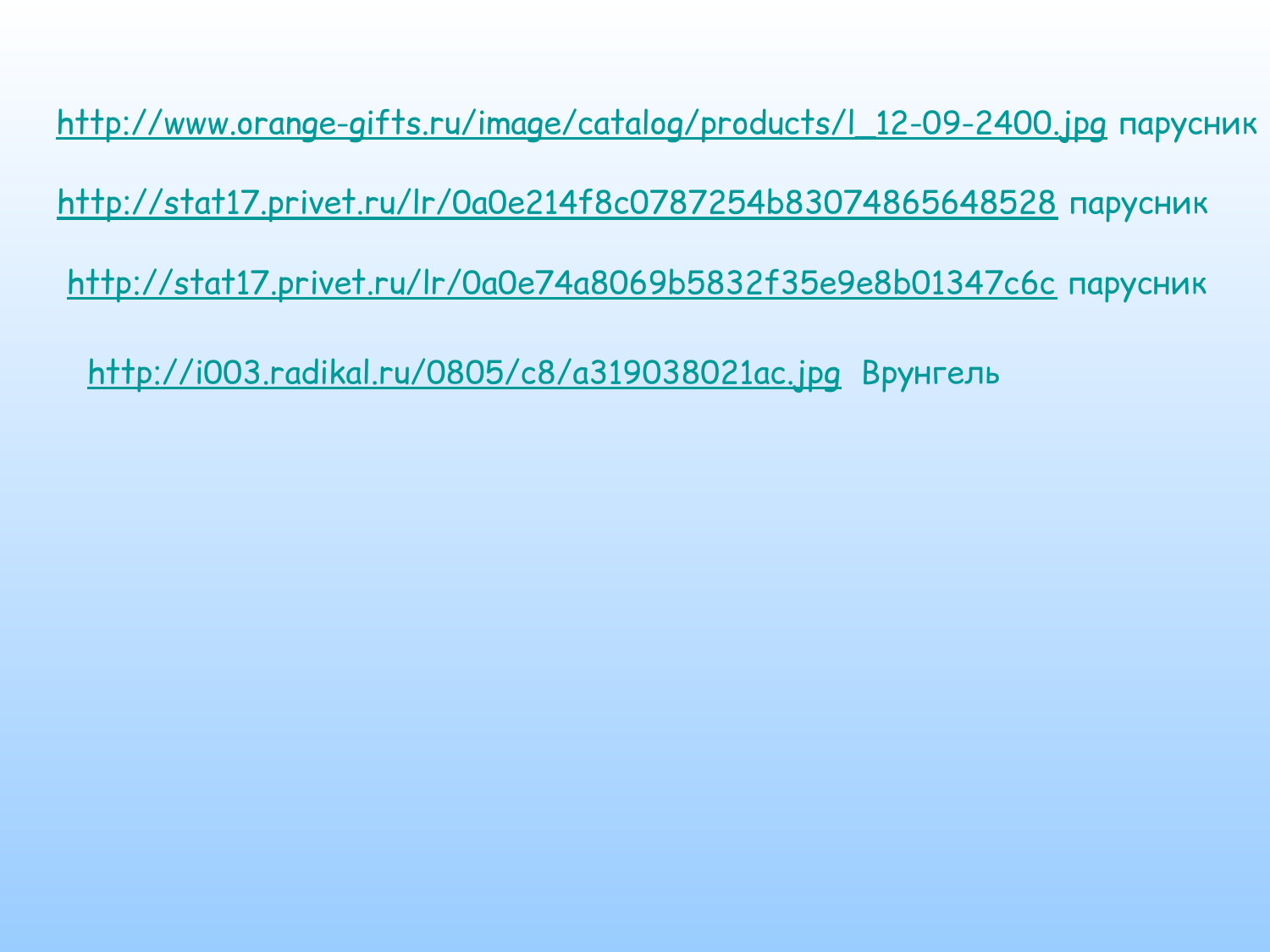

http://www.orange-gifts.ru/image/catalog/products/l_12-09-2400.jpg парусник
http://stat17.privet.ru/lr/0a0e214f8c0787254b83074865648528 парусник
http://stat17.privet.ru/lr/0a0e74a8069b5832f35e9e8b01347c6c парусник
http://i003.radikal.ru/0805/c8/a319038021ac.jpg  Врунгель